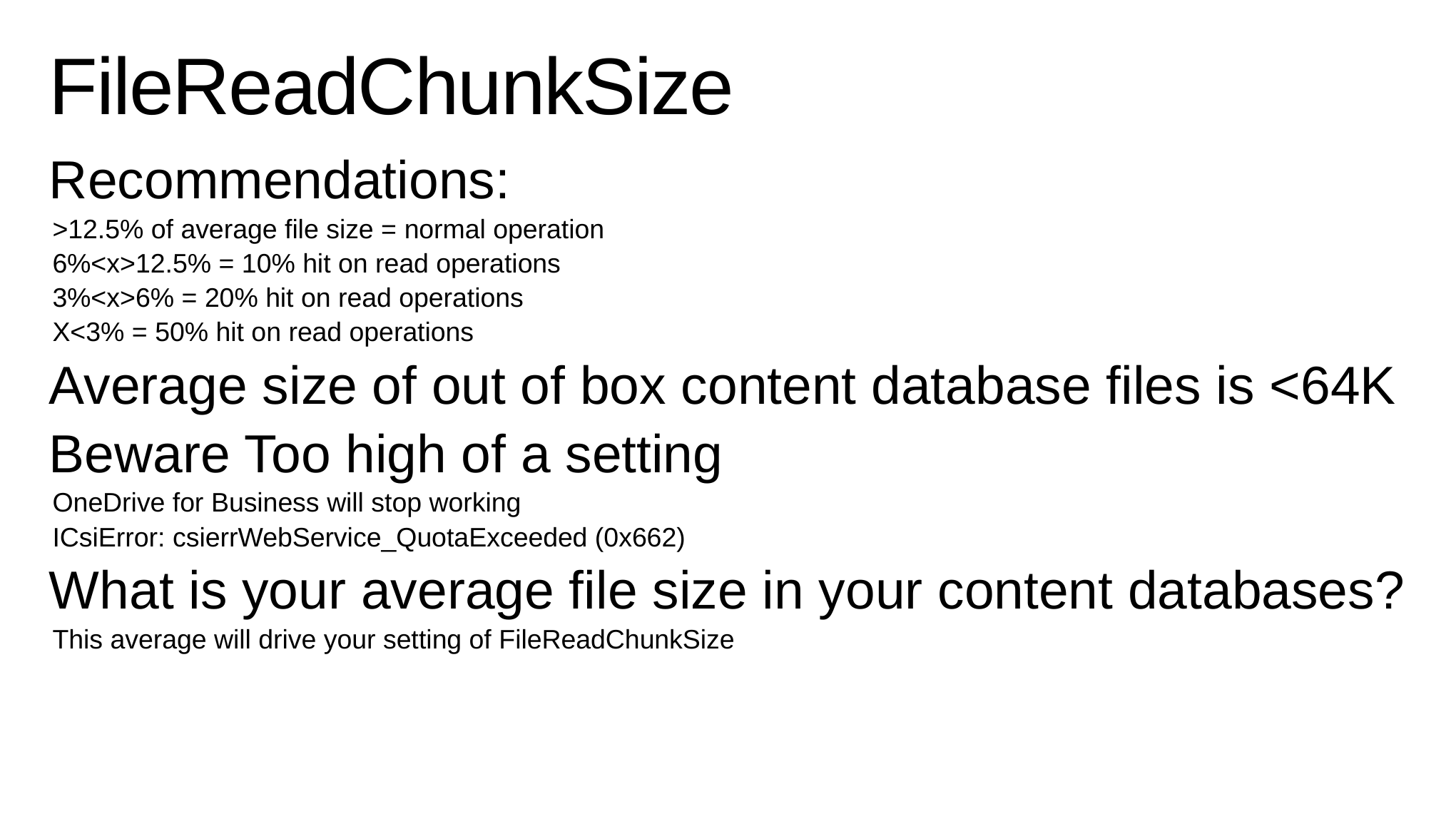

# FileReadChunkSize
Recommendations:
>12.5% of average file size = normal operation
6%<x>12.5% = 10% hit on read operations
3%<x>6% = 20% hit on read operations
X<3% = 50% hit on read operations
Average size of out of box content database files is <64K
Beware Too high of a setting
OneDrive for Business will stop working
ICsiError: csierrWebService_QuotaExceeded (0x662)
What is your average file size in your content databases?
This average will drive your setting of FileReadChunkSize